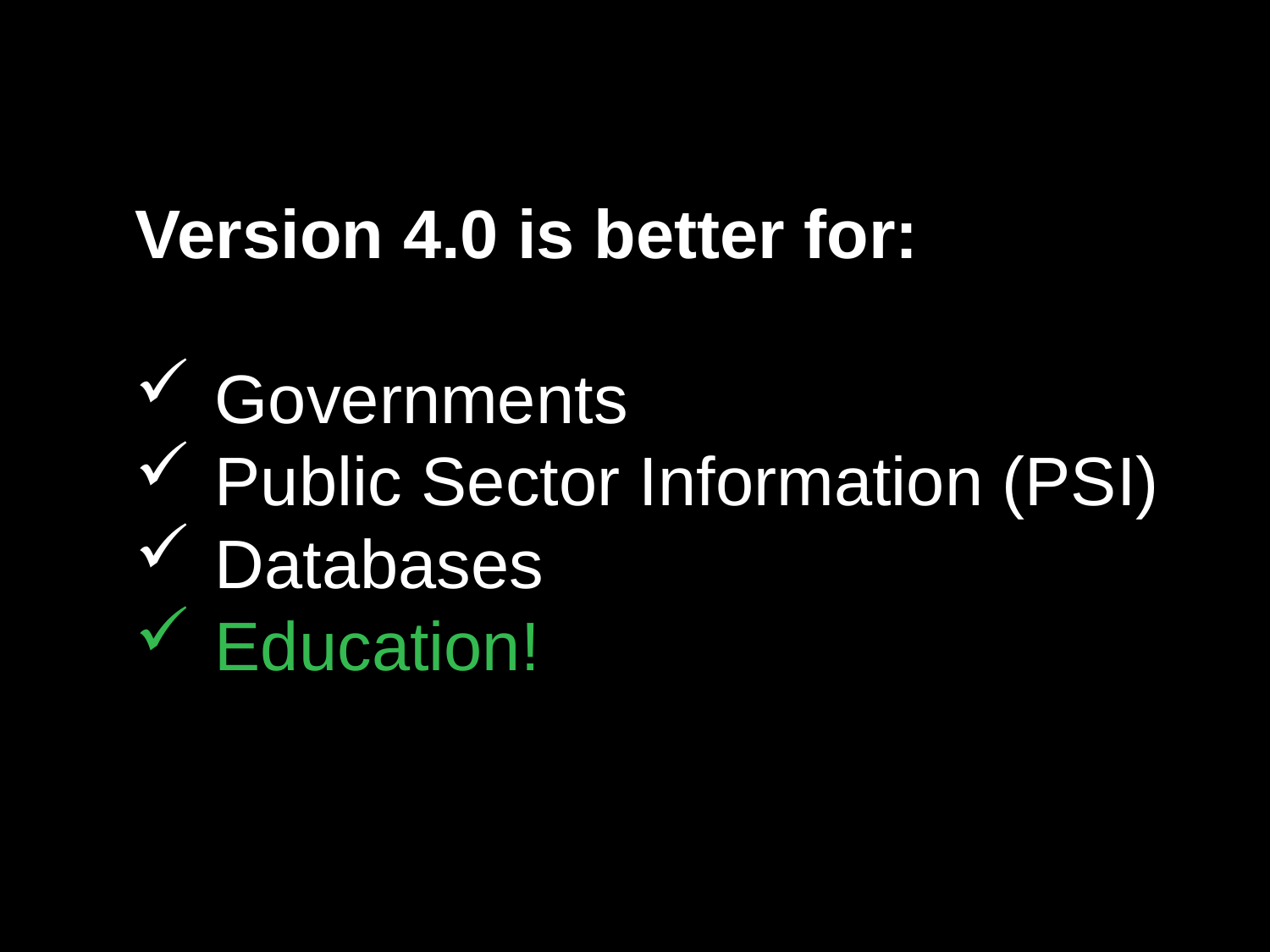

Version 4.0 is better for:

Governments
Public Sector Information (PSI)
Databases
Education!